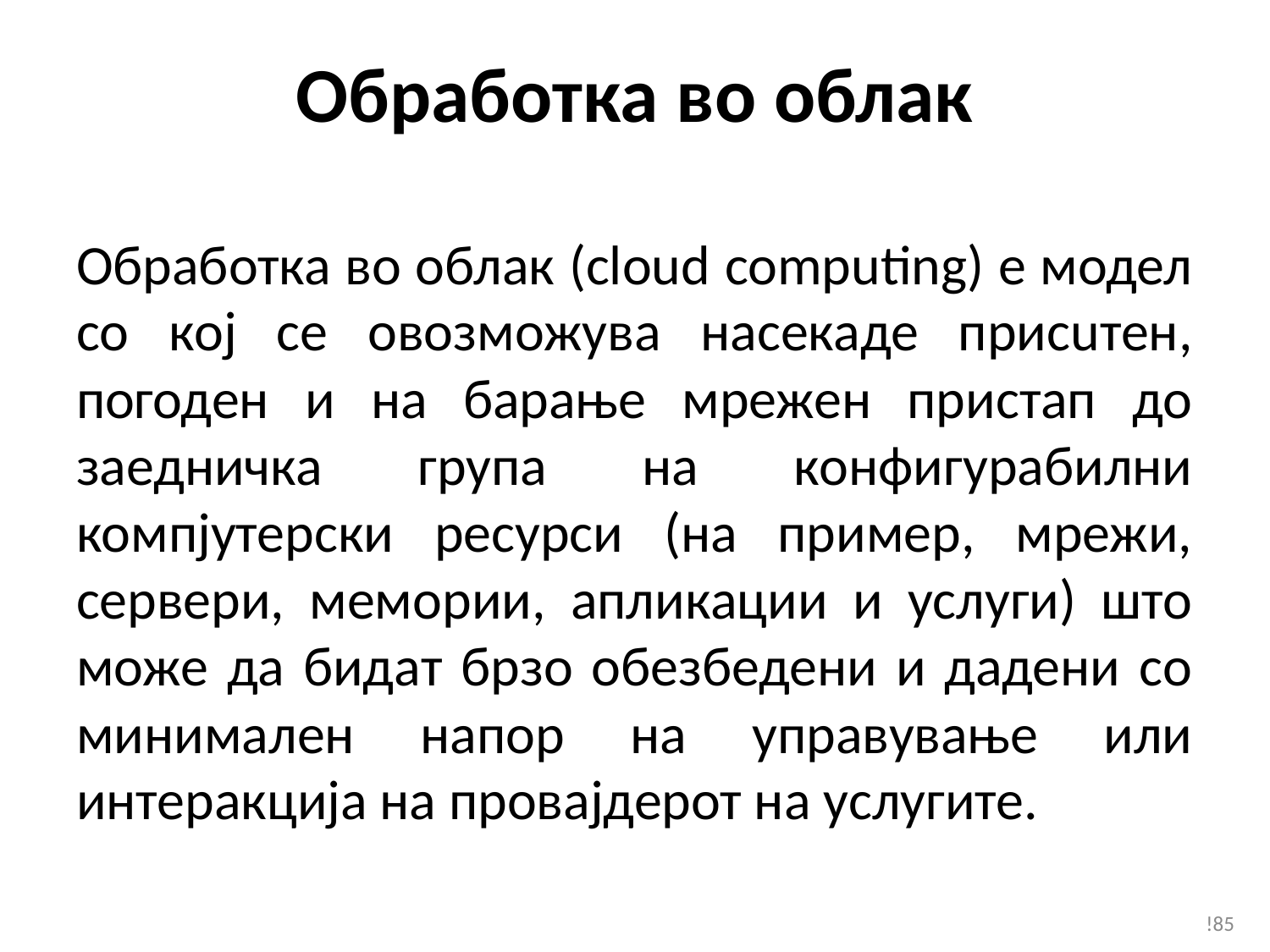

# Обработка во облак
Обработка во облак (cloud computing) е модел со кој се овозможува насекаде присuтен, погоден и на барање мрежен пристап до заедничка група на конфигурабилни компјутерски ресурси (на пример, мрежи, сервери, мемории, апликации и услуги) што може да бидат брзо обезбедени и дадени со минимален напор на управување или интеракција на провајдерот на услугите.
!85